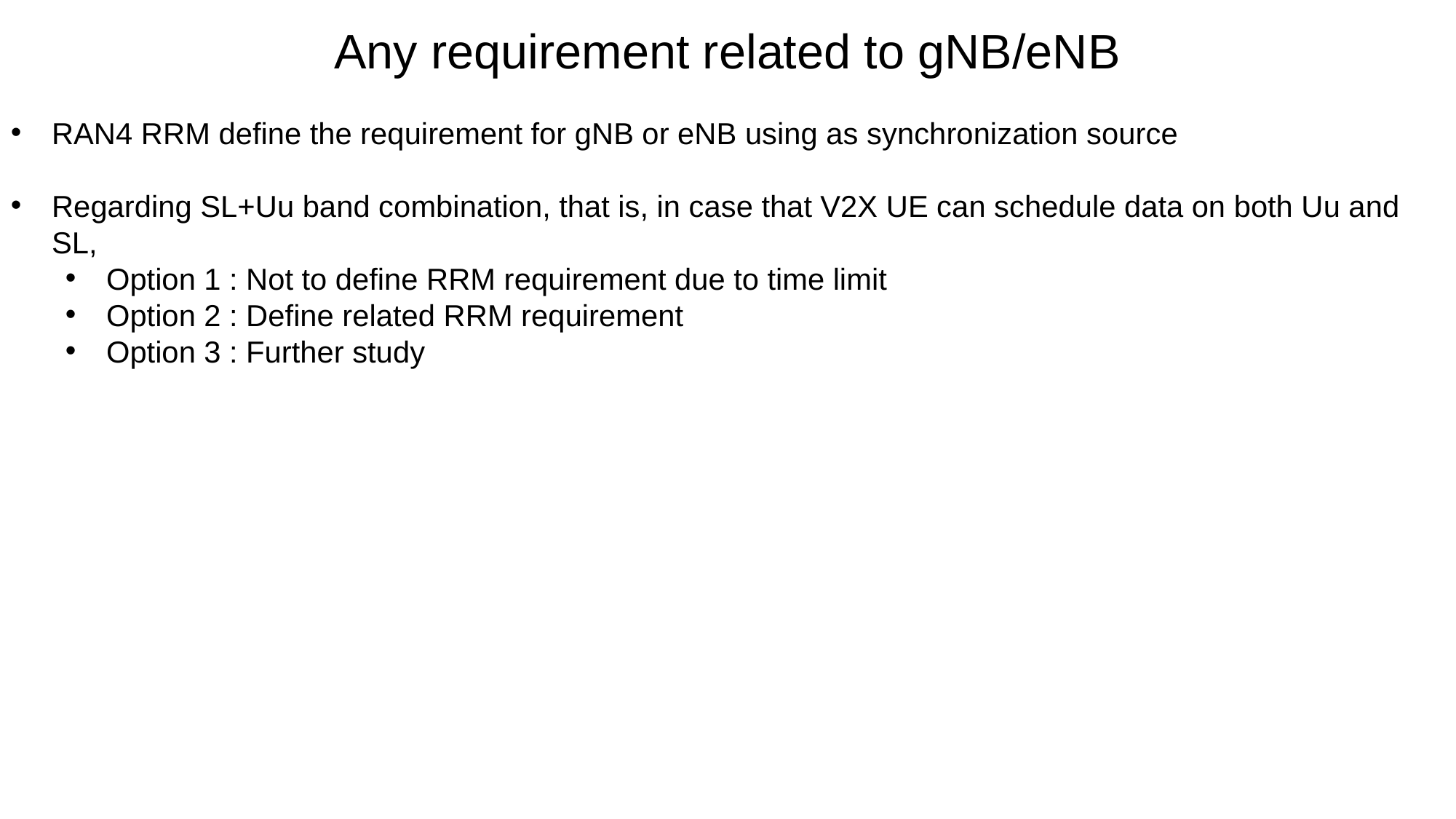

Any requirement related to gNB/eNB
RAN4 RRM define the requirement for gNB or eNB using as synchronization source

Regarding SL+Uu band combination, that is, in case that V2X UE can schedule data on both Uu and SL,
Option 1 : Not to define RRM requirement due to time limit
Option 2 : Define related RRM requirement
Option 3 : Further study